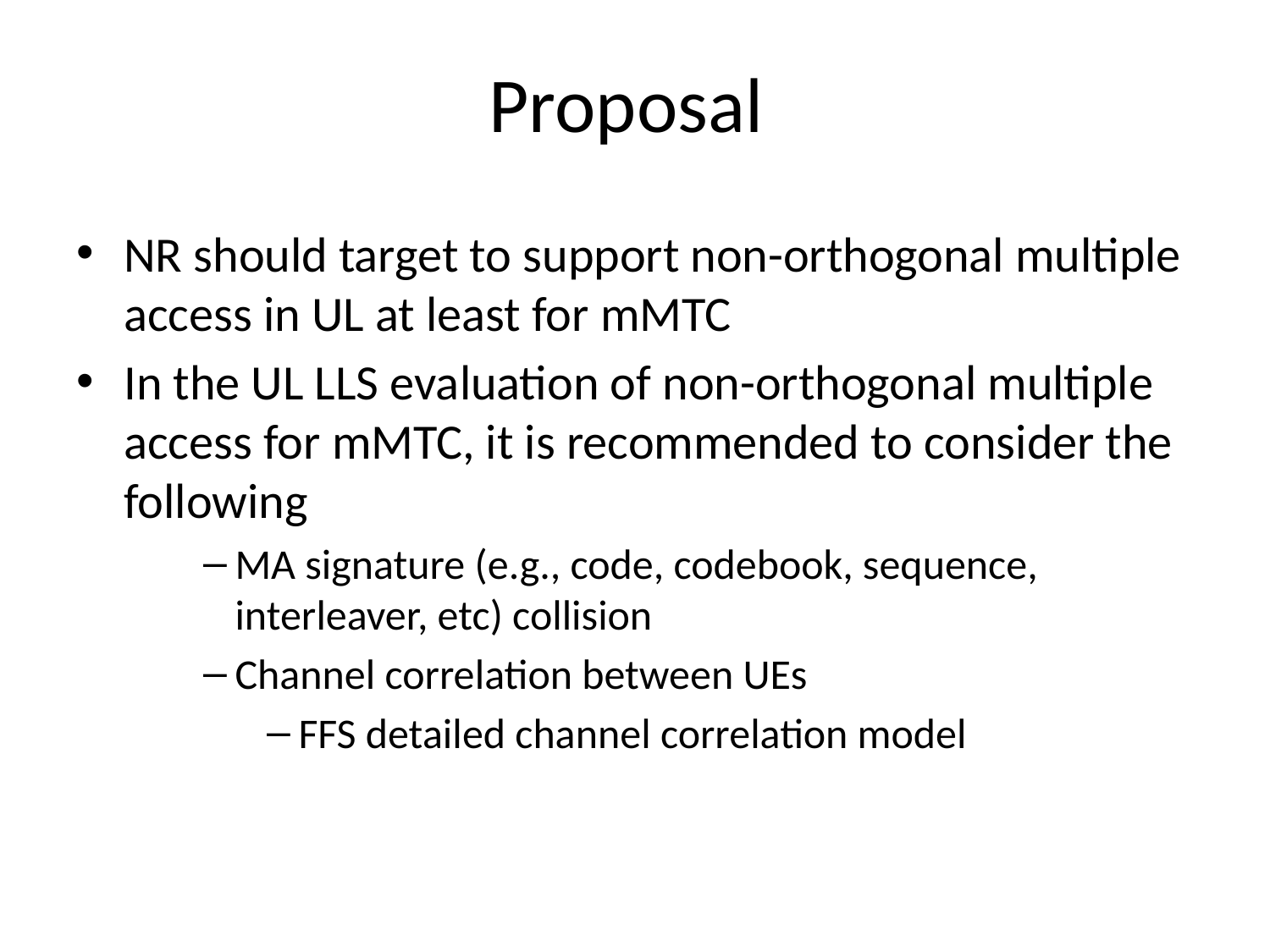

# Proposal
NR should target to support non-orthogonal multiple access in UL at least for mMTC
In the UL LLS evaluation of non-orthogonal multiple access for mMTC, it is recommended to consider the following
MA signature (e.g., code, codebook, sequence, interleaver, etc) collision
Channel correlation between UEs
FFS detailed channel correlation model